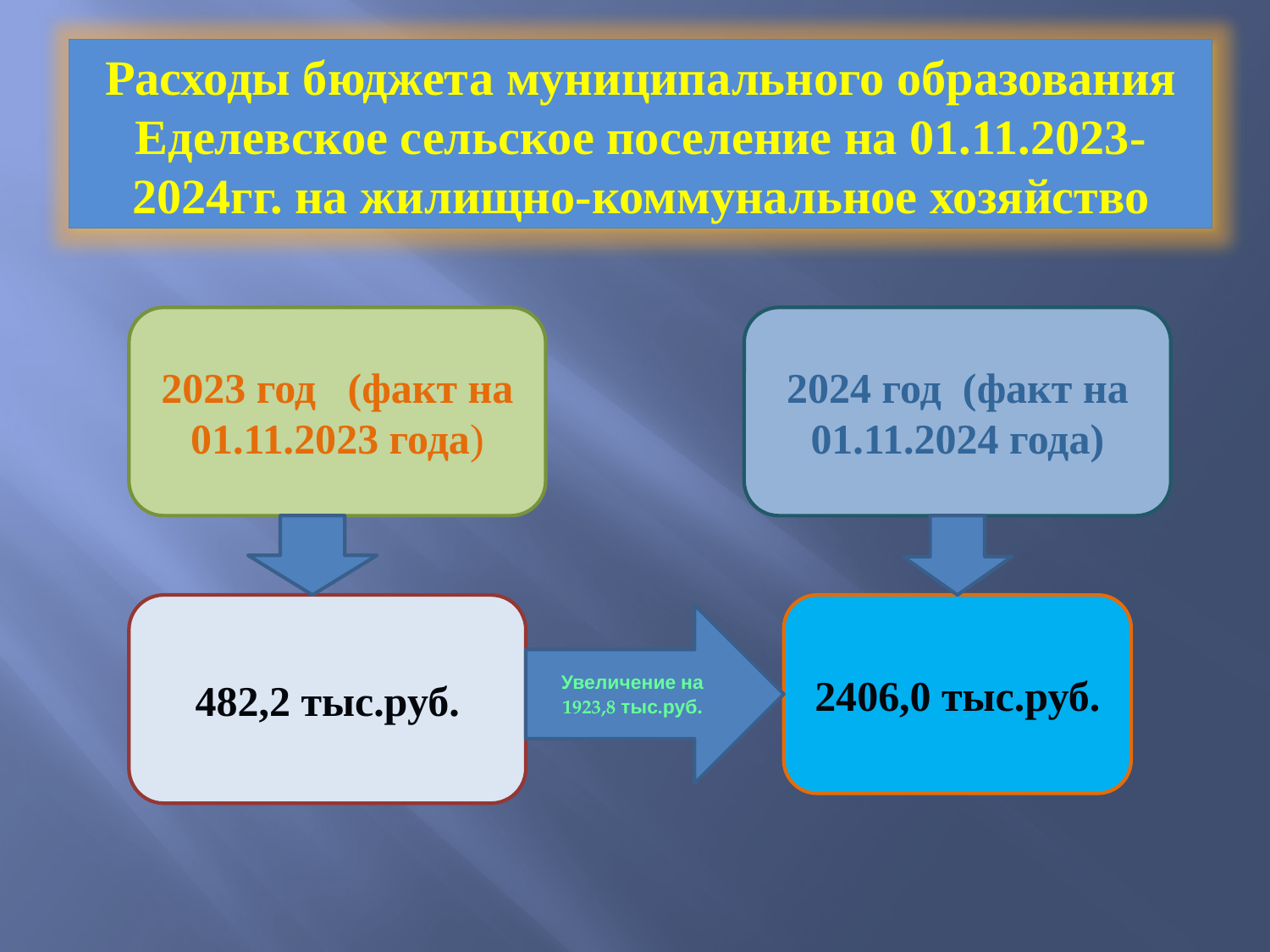

Расходы бюджета муниципального образования Еделевское сельское поселение на 01.11.2023-2024гг. на жилищно-коммунальное хозяйство
2023 год   (факт на 01.11.2023 года)
2024 год  (факт на 01.11.2024 года)

482,2 тыс.руб.
2406,0 тыс.руб.
Увеличение на 1923,8 тыс.руб.